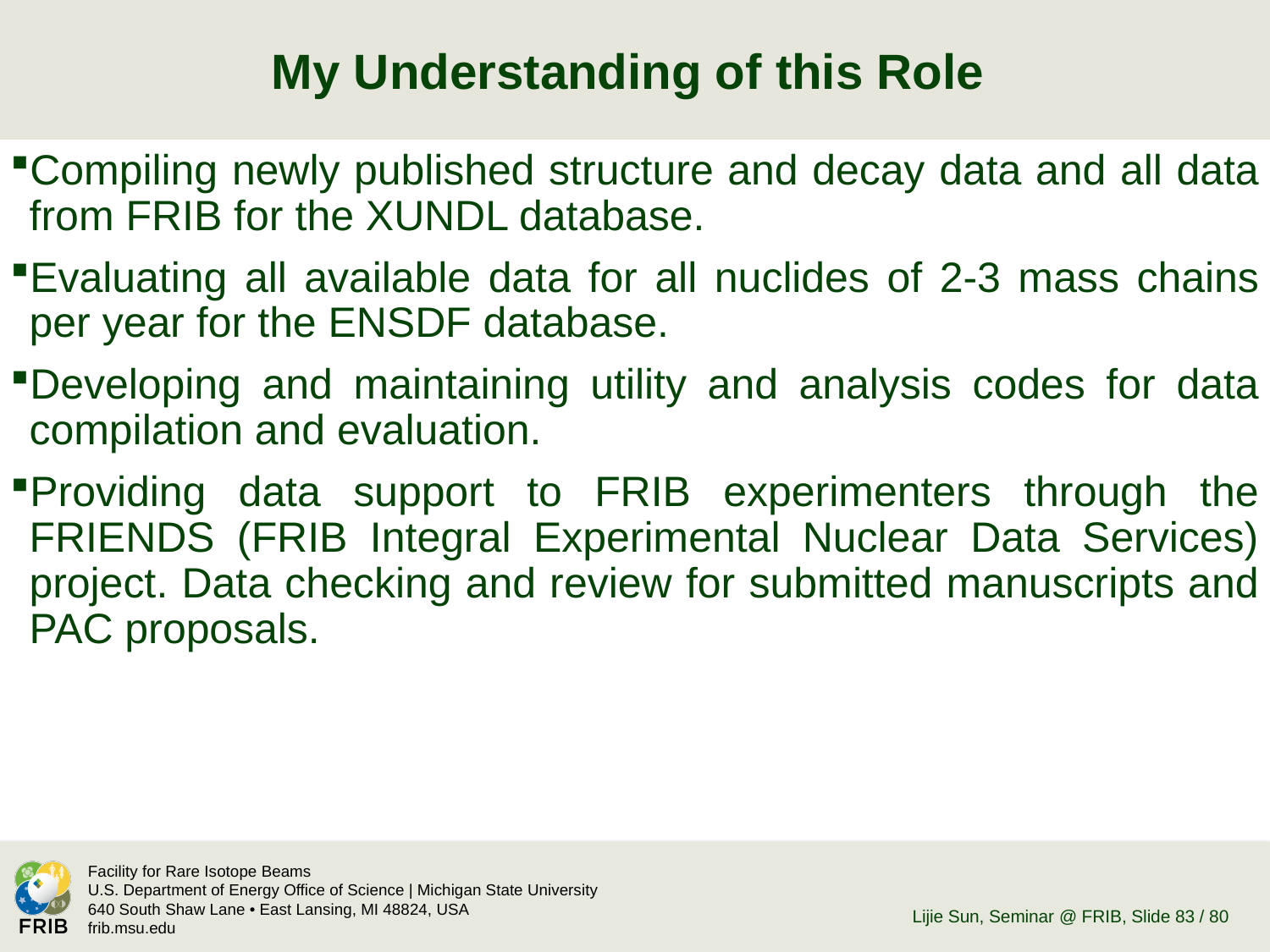

# My Understanding of this Role
Compiling newly published structure and decay data and all data from FRIB for the XUNDL database.
Evaluating all available data for all nuclides of 2-3 mass chains per year for the ENSDF database.
Developing and maintaining utility and analysis codes for data compilation and evaluation.
Providing data support to FRIB experimenters through the FRIENDS (FRIB Integral Experimental Nuclear Data Services) project. Data checking and review for submitted manuscripts and PAC proposals.
Lijie Sun, Seminar @ FRIB
, Slide 83 / 80